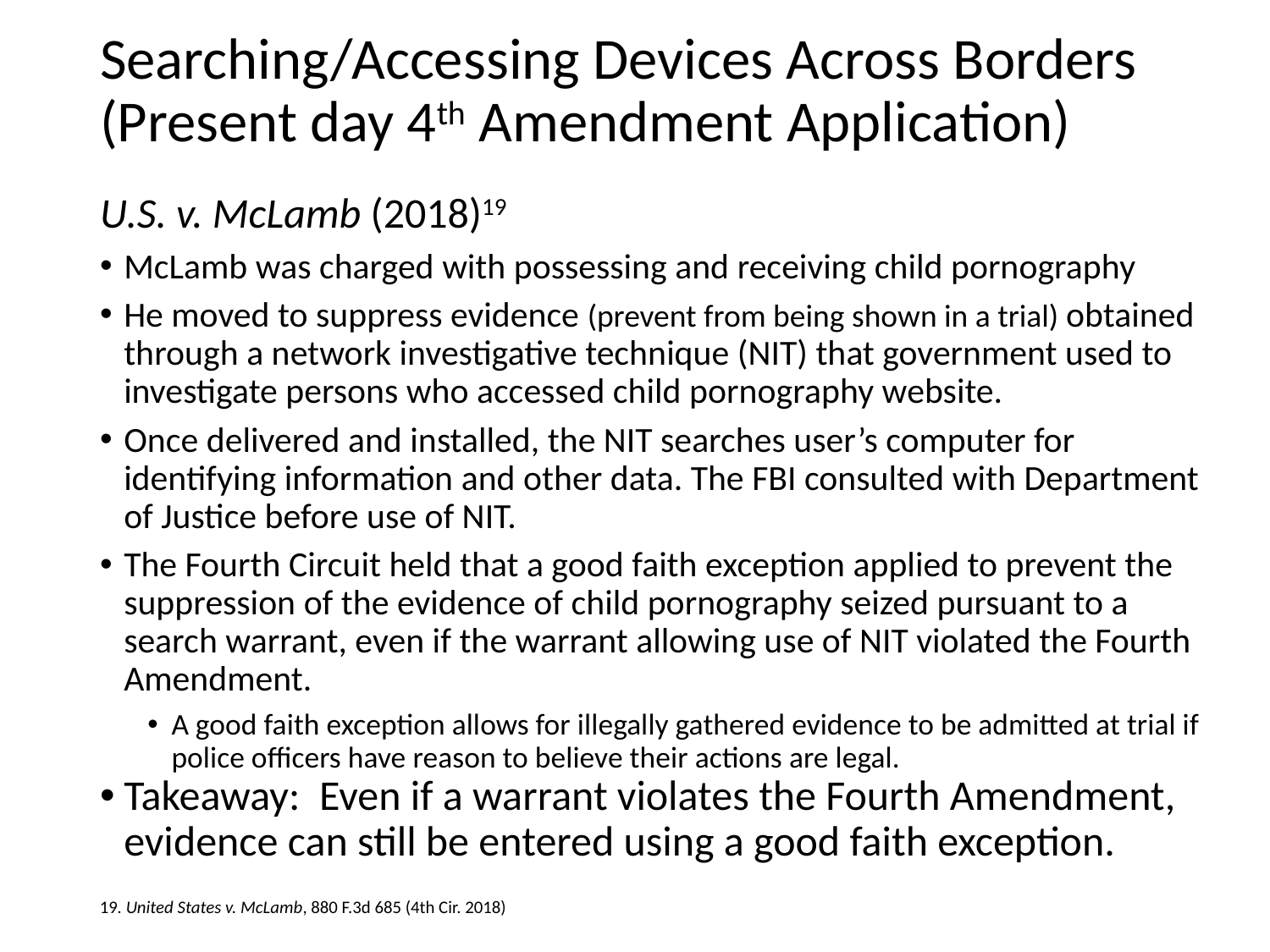

# Searching/Accessing Devices Across Borders (Present day 4th Amendment Application)
U.S. v. McLamb (2018)19
McLamb was charged with possessing and receiving child pornography
He moved to suppress evidence (prevent from being shown in a trial) obtained through a network investigative technique (NIT) that government used to investigate persons who accessed child pornography website.
Once delivered and installed, the NIT searches user’s computer for identifying information and other data. The FBI consulted with Department of Justice before use of NIT.
The Fourth Circuit held that a good faith exception applied to prevent the suppression of the evidence of child pornography seized pursuant to a search warrant, even if the warrant allowing use of NIT violated the Fourth Amendment.
A good faith exception allows for illegally gathered evidence to be admitted at trial if police officers have reason to believe their actions are legal.
Takeaway:  Even if a warrant violates the Fourth Amendment, evidence can still be entered using a good faith exception.
19. United States v. McLamb, 880 F.3d 685 (4th Cir. 2018)